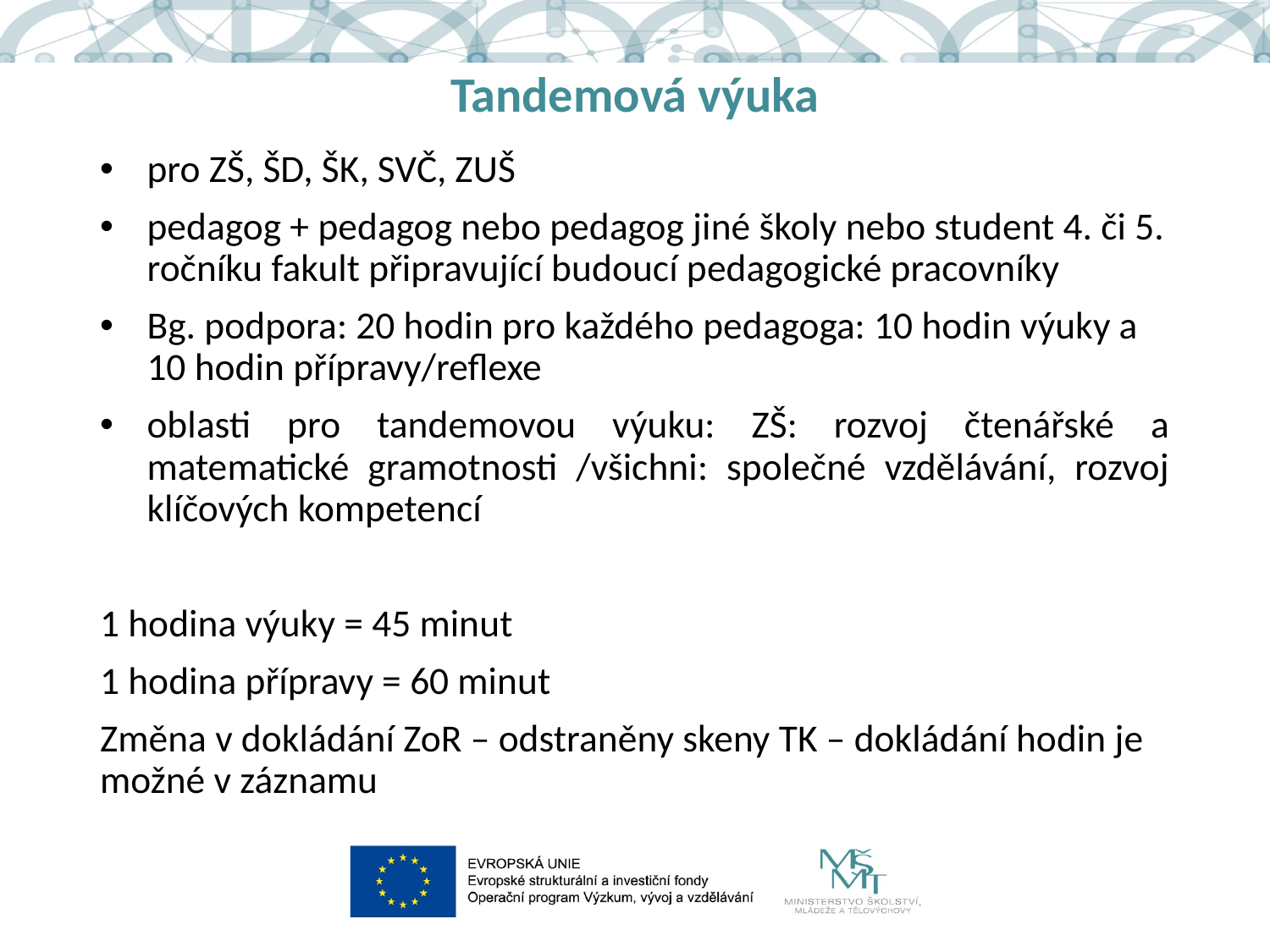

# Tandemová výuka
pro ZŠ, ŠD, ŠK, SVČ, ZUŠ
pedagog + pedagog nebo pedagog jiné školy nebo student 4. či 5. ročníku fakult připravující budoucí pedagogické pracovníky
Bg. podpora: 20 hodin pro každého pedagoga: 10 hodin výuky a 10 hodin přípravy/reflexe
oblasti pro tandemovou výuku: ZŠ: rozvoj čtenářské a matematické gramotnosti /všichni: společné vzdělávání, rozvoj klíčových kompetencí

1 hodina výuky = 45 minut
1 hodina přípravy = 60 minut
Změna v dokládání ZoR – odstraněny skeny TK – dokládání hodin je možné v záznamu